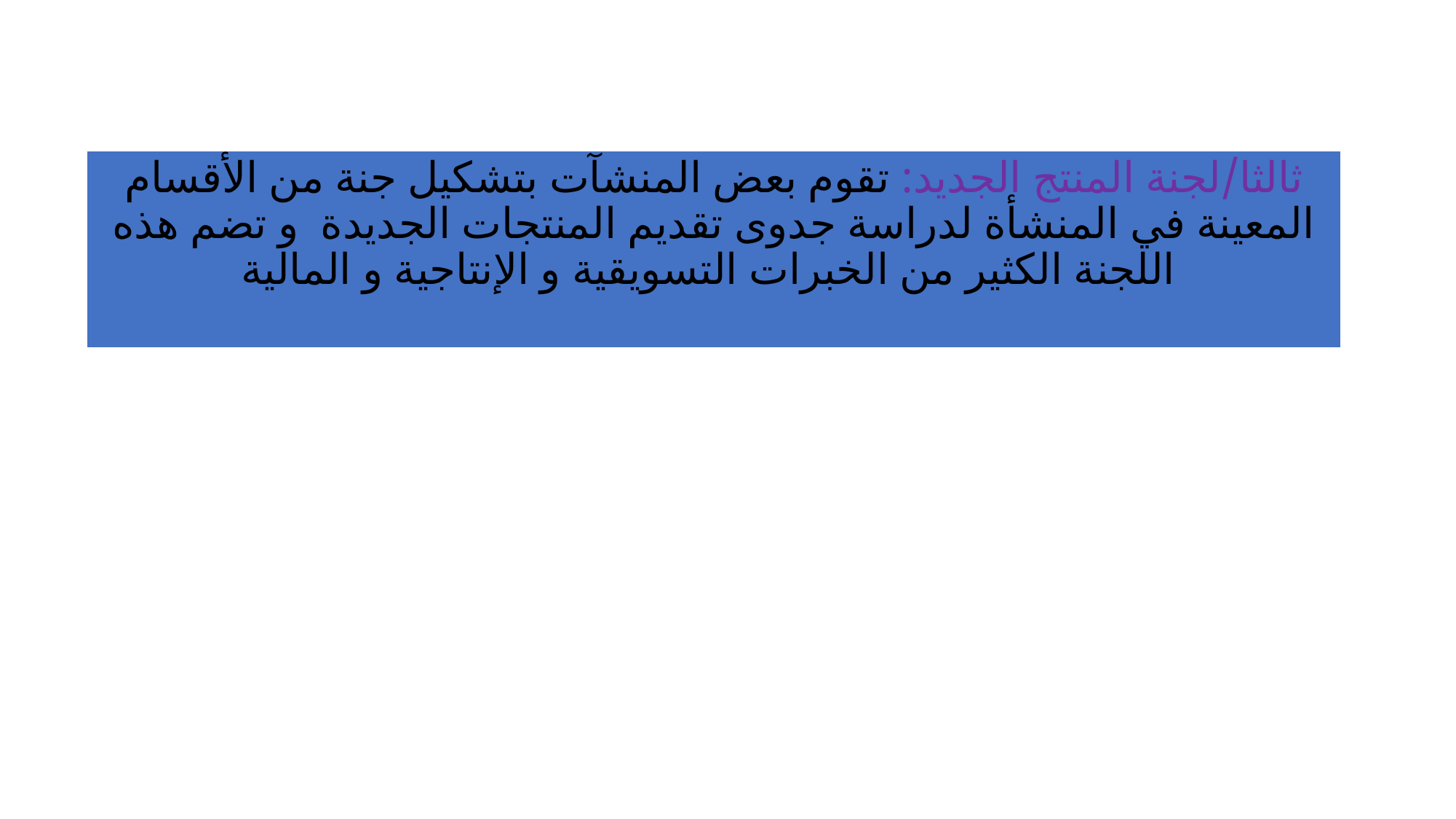

ثالثا/لجنة المنتج الجديد: تقوم بعض المنشآت بتشكيل جنة من الأقسام المعينة في المنشأة لدراسة جدوى تقديم المنتجات الجديدة  و تضم هذه اللجنة الكثير من الخبرات التسويقية و الإنتاجية و المالية